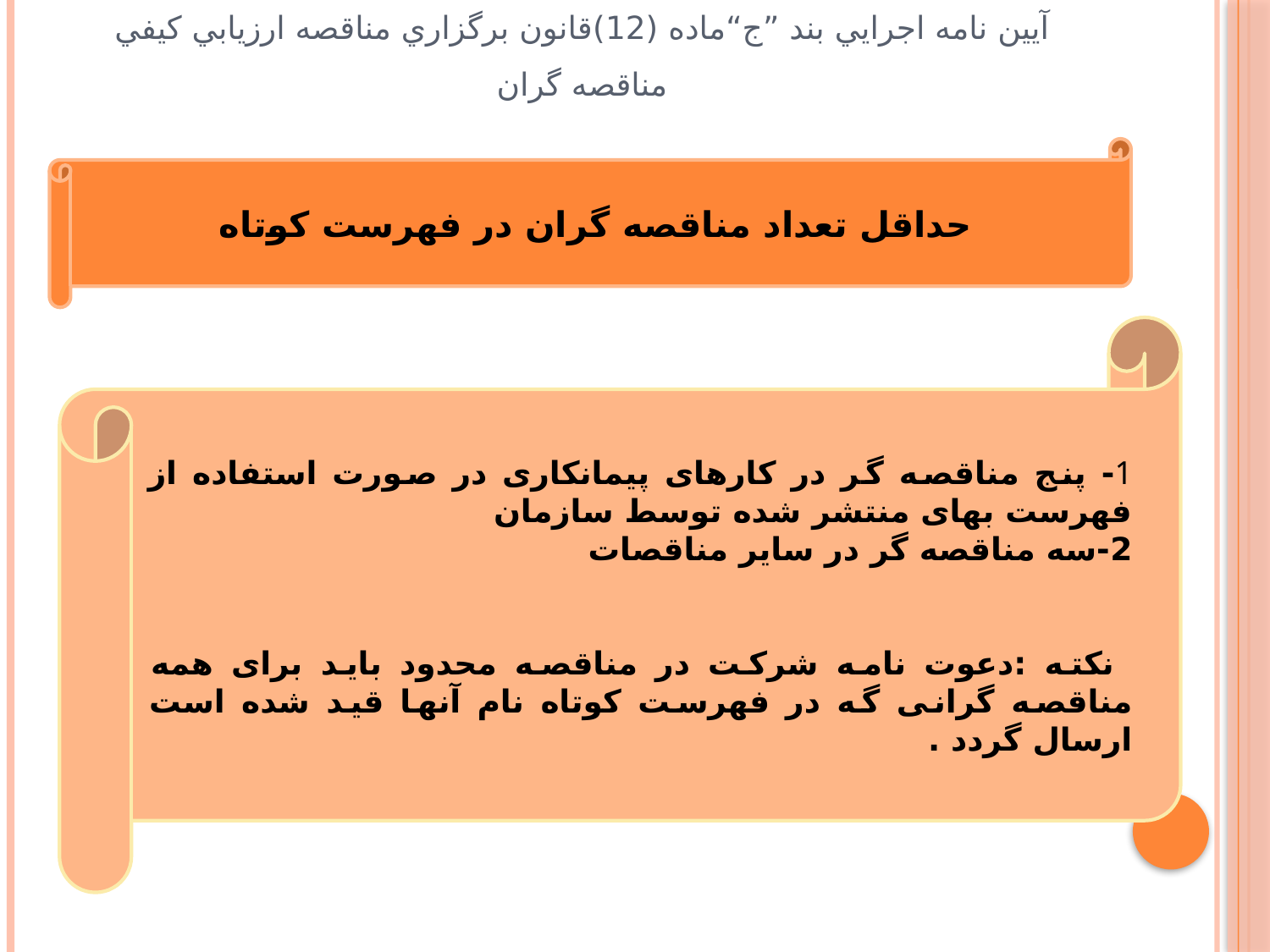

# آيين نامه اجرايي بند ”ج“ماده (12)قانون برگزاري مناقصه ارزيابي كيفي مناقصه گران
حداقل تعداد مناقصه گران در فهرست کوتاه
1- پنج مناقصه گر در کارهای پیمانکاری در صورت استفاده از فهرست بهای منتشر شده توسط سازمان
2-سه مناقصه گر در سایر مناقصات

 نکته :دعوت نامه شرکت در مناقصه محدود باید برای همه مناقصه گرانی گه در فهرست کوتاه نام آنها قید شده است ارسال گردد .